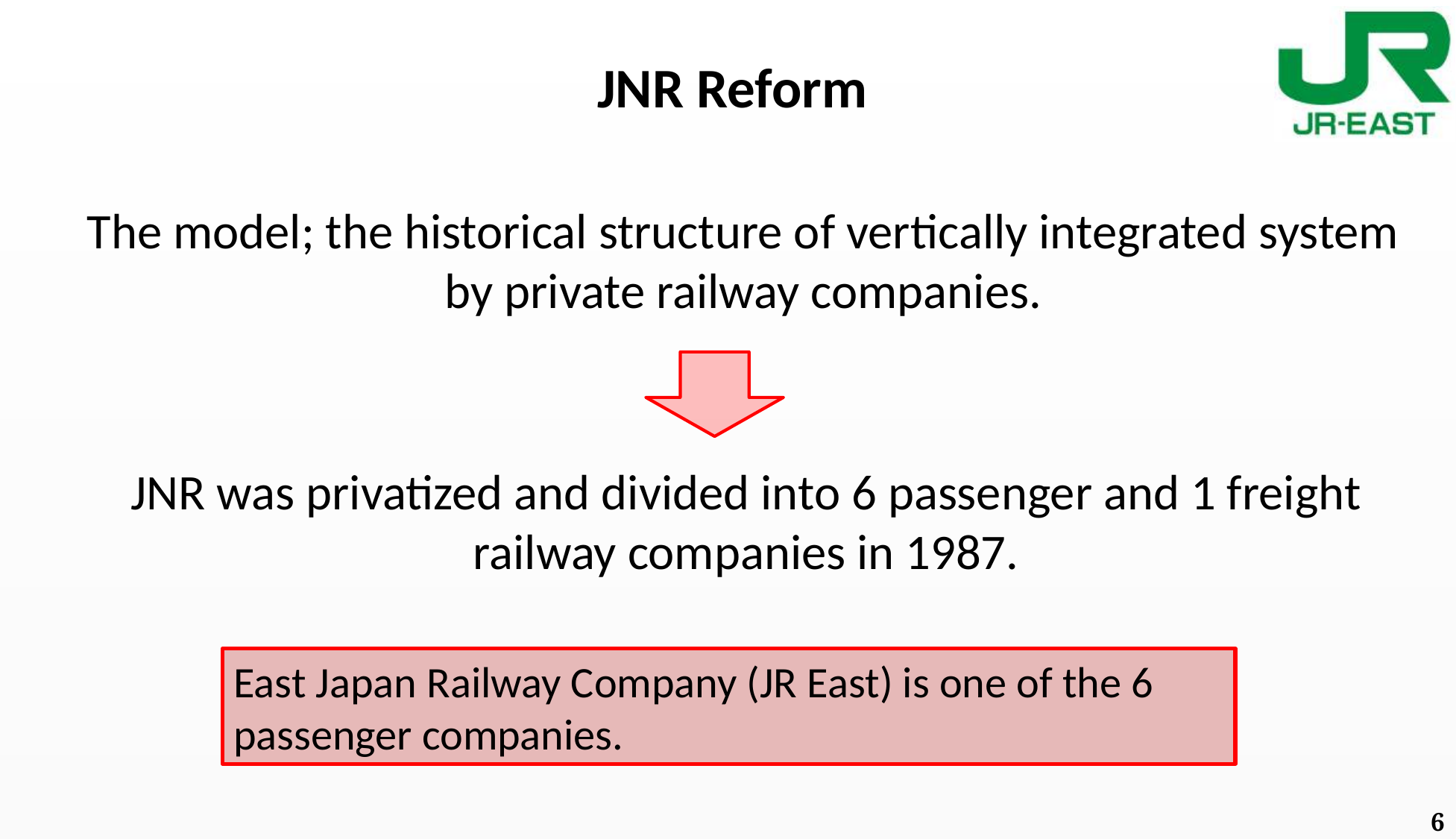

JNR Reform
The model; the historical structure of vertically integrated system by private railway companies.

JNR was privatized and divided into 6 passenger and 1 freight railway companies in 1987.

East Japan Railway Company (JR East) is one of the 6 passenger companies.
6